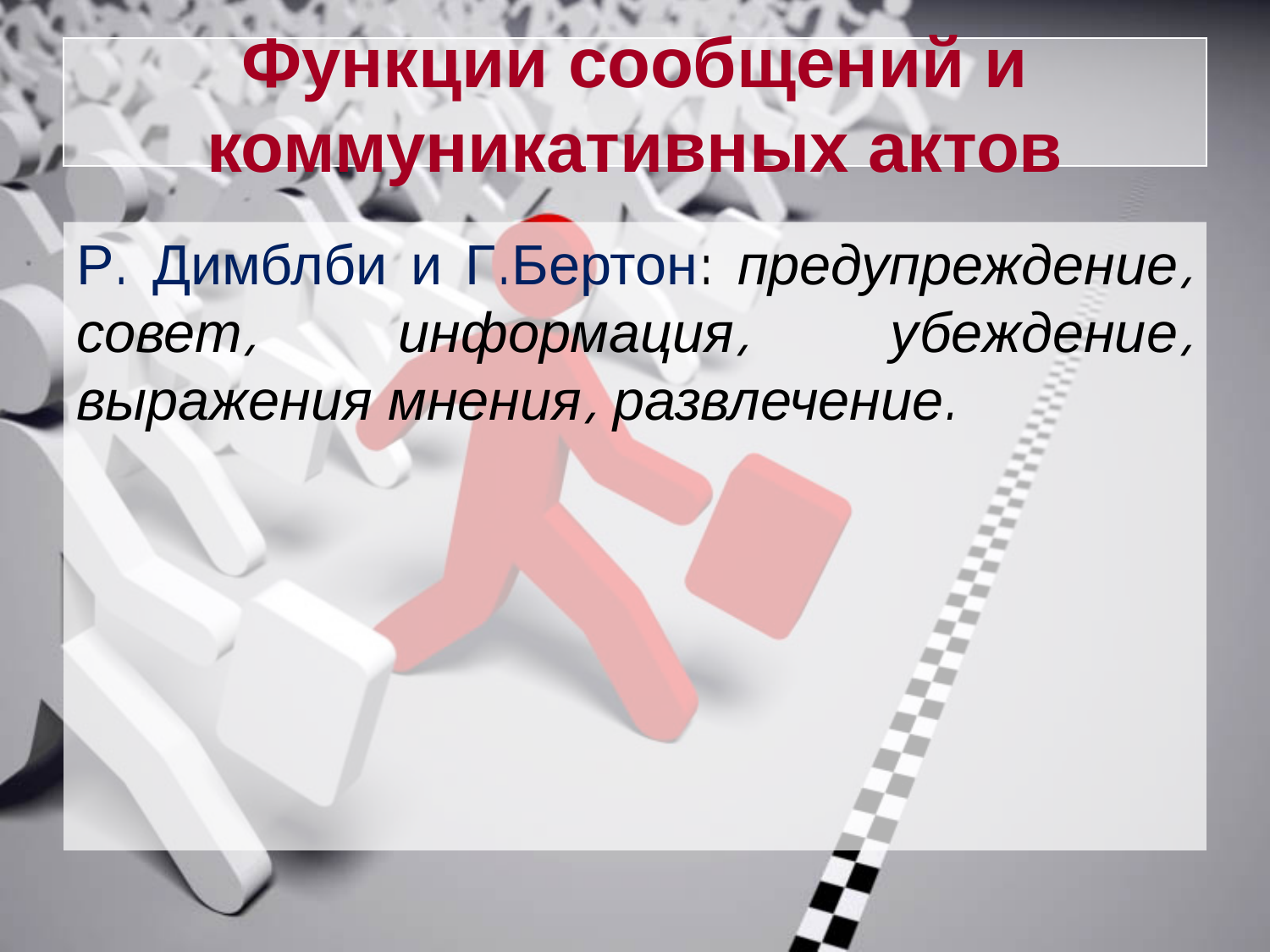

# Функции сообщений и коммуникативных актов
Р. Димблби и Г.Бертон: предупреждение, совет, информация, убеждение, выражения мнения, развлечение.